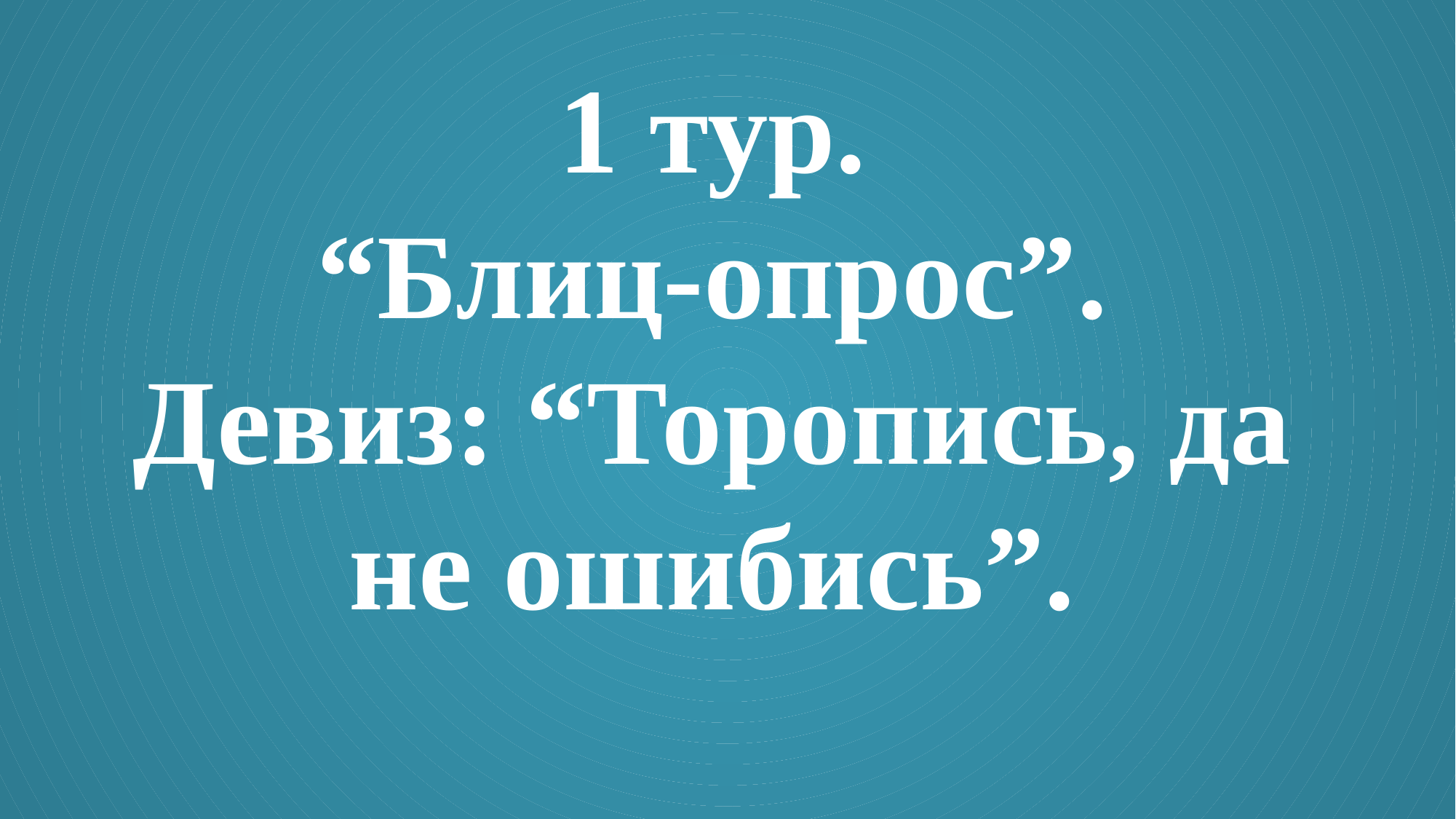

# 1 тур. “Блиц-опрос”. Девиз: “Торопись, да не ошибись”.